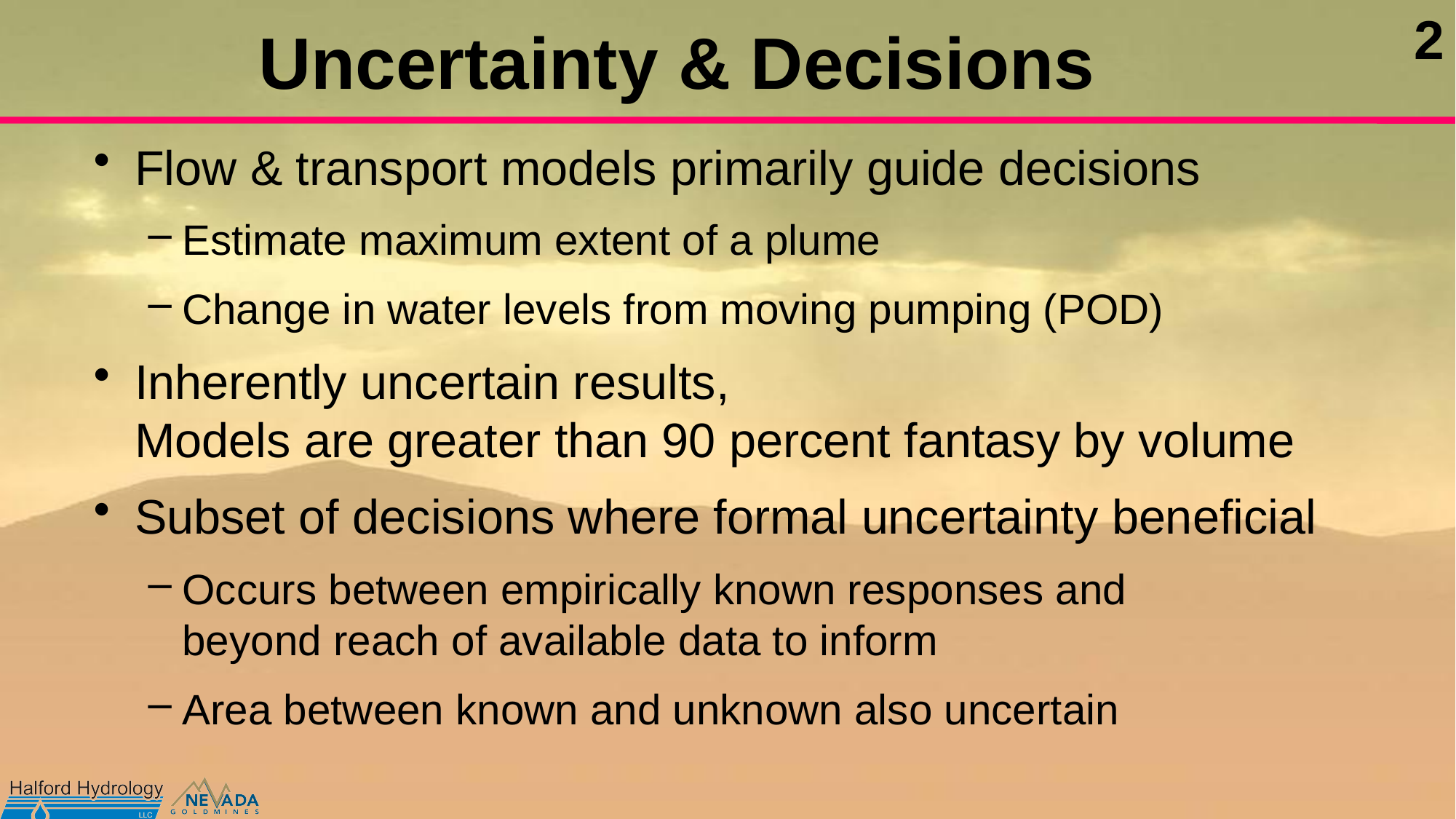

# Uncertainty & Decisions
Flow & transport models primarily guide decisions
Estimate maximum extent of a plume
Change in water levels from moving pumping (POD)
Inherently uncertain results,
Models are greater than 90 percent fantasy by volume
Subset of decisions where formal uncertainty beneficial
Occurs between empirically known responses and
beyond reach of available data to inform
Area between known and unknown also uncertain